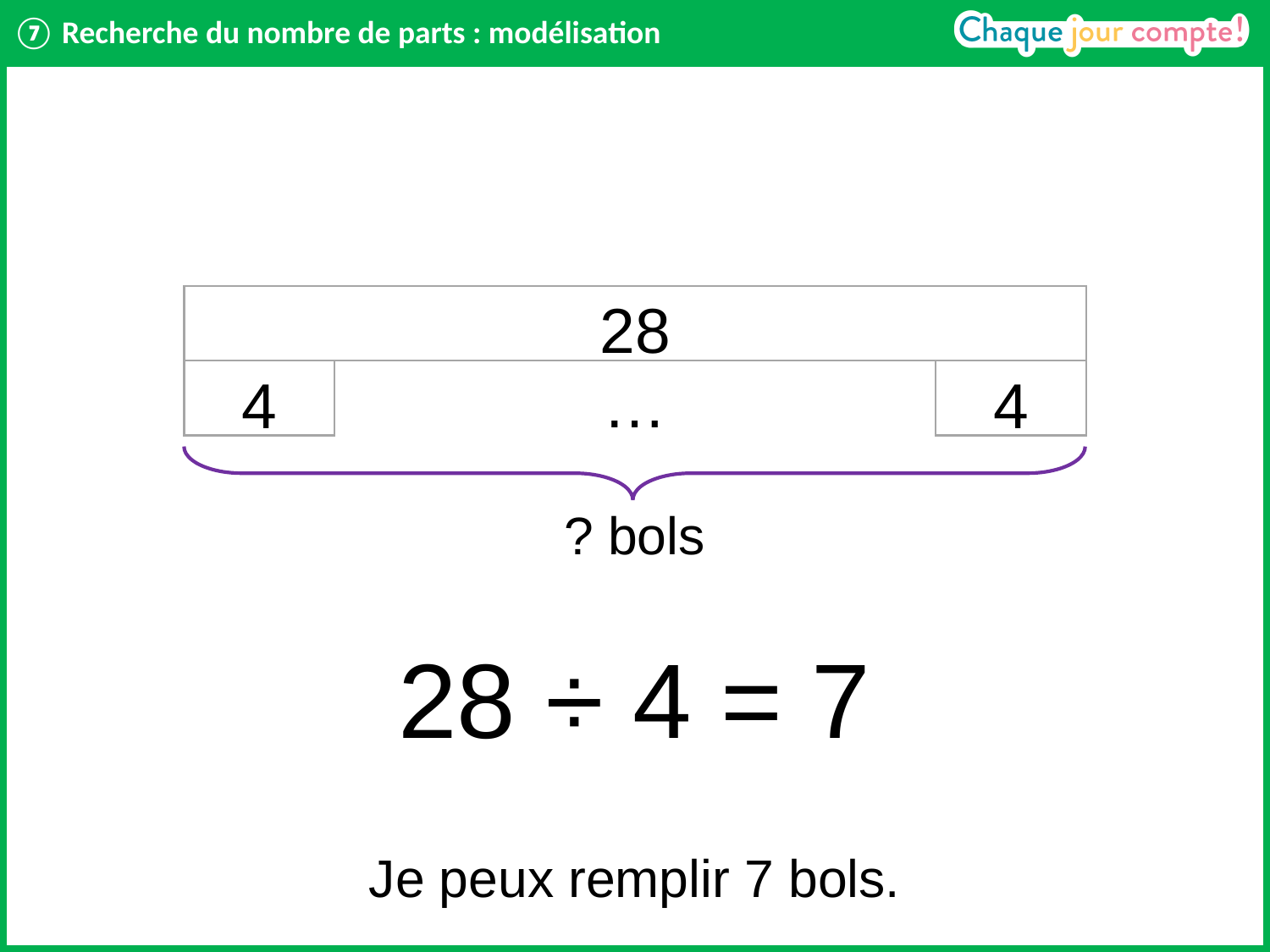

# ⑦ Recherche du nombre de parts : modélisation

28
4
? bols
…
4
28 ÷ 4 = 7
Je peux remplir 7 bols.